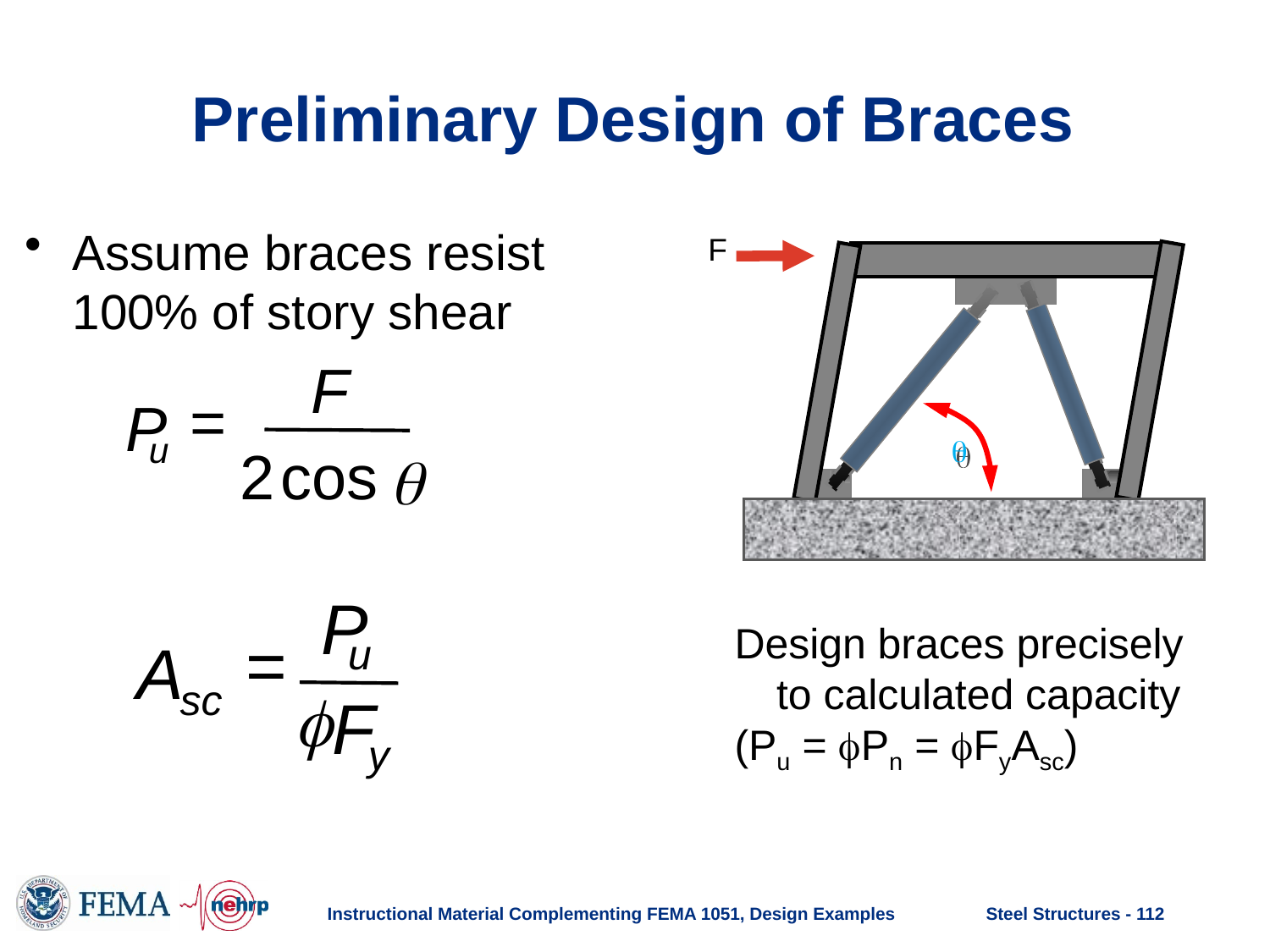

# Preliminary Design of Braces
Assume braces resist 100% of story shear

F

θ

F
=
P
u

2
cos
 θ
P
=
u
A
  sc
φ

F
y
Design braces precisely to calculated capacity
(Pu = φPn = φFyAsc)
Instructional Material Complementing FEMA 1051, Design Examples
Steel Structures - 112